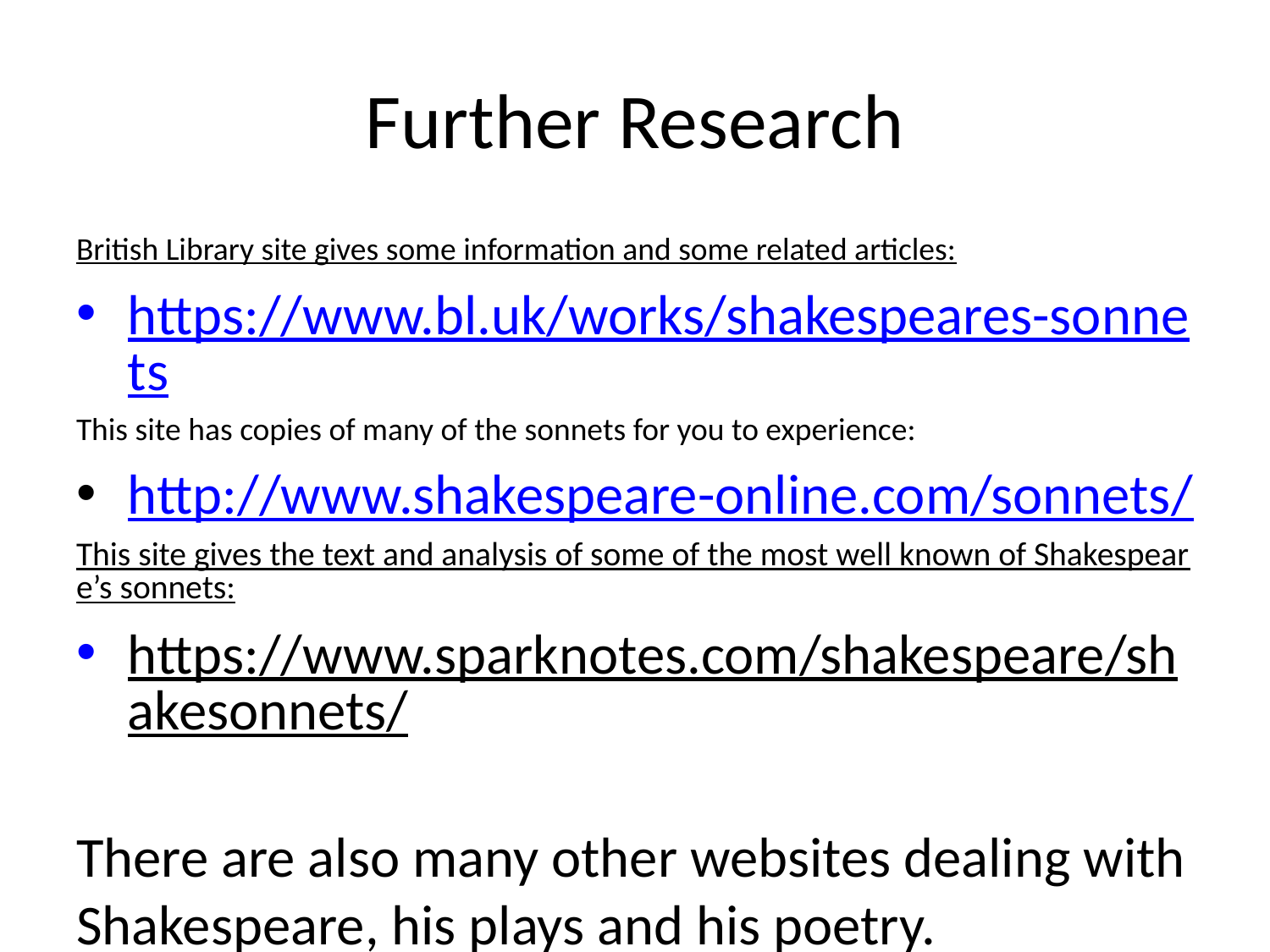

# Further Research
British Library site gives some information and some related articles:
https://www.bl.uk/works/shakespeares-sonnets
This site has copies of many of the sonnets for you to experience:
http://www.shakespeare-online.com/sonnets/
This site gives the text and analysis of some of the most well known of Shakespeare’s sonnets:
https://www.sparknotes.com/shakespeare/shakesonnets/
There are also many other websites dealing with Shakespeare, his plays and his poetry.